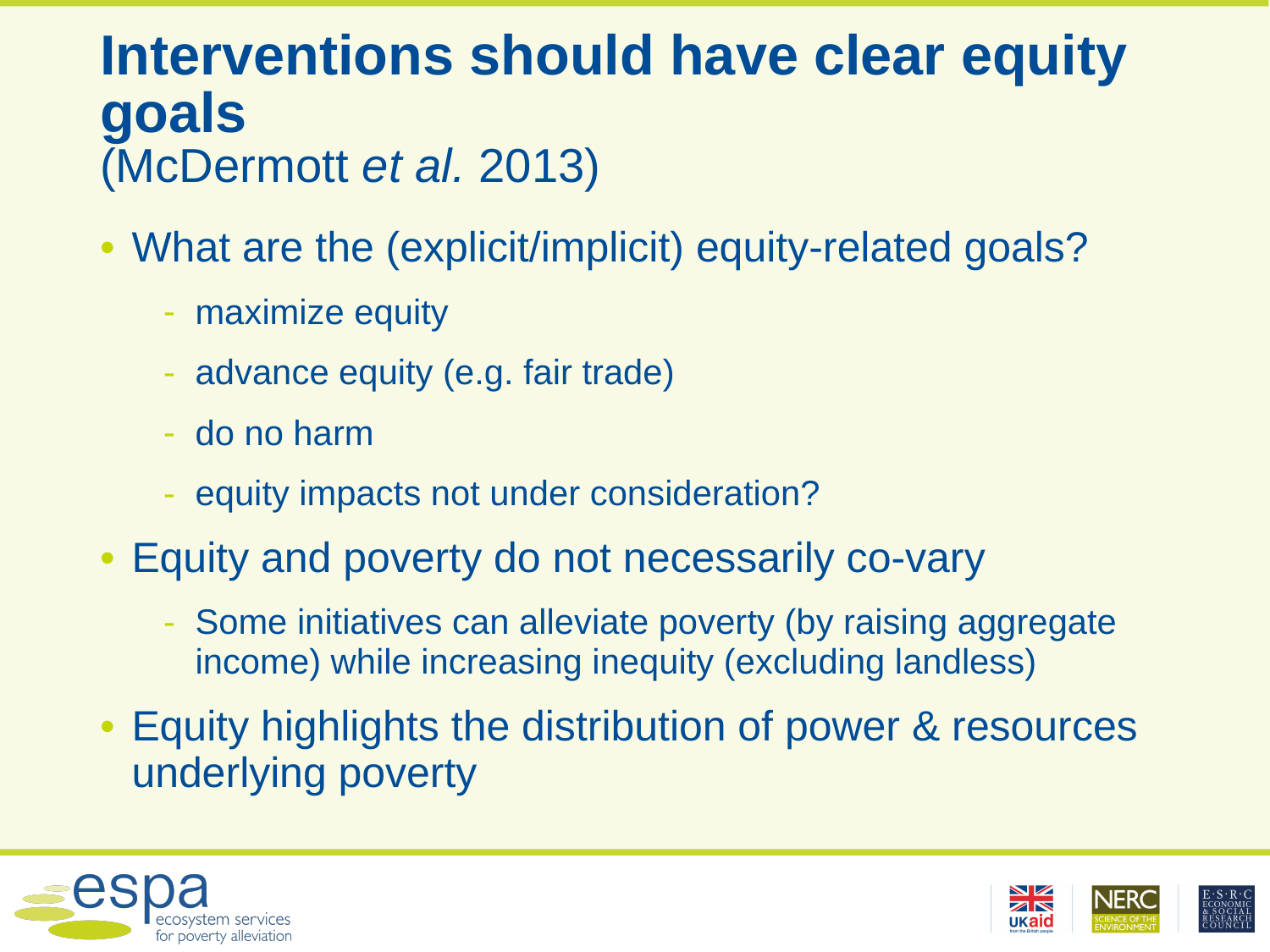

# Interventions should have clear equity goals (McDermott et al. 2013)
What are the (explicit/implicit) equity-related goals?
maximize equity
advance equity (e.g. fair trade)
do no harm
equity impacts not under consideration?
Equity and poverty do not necessarily co-vary
Some initiatives can alleviate poverty (by raising aggregate income) while increasing inequity (excluding landless)
Equity highlights the distribution of power & resources underlying poverty